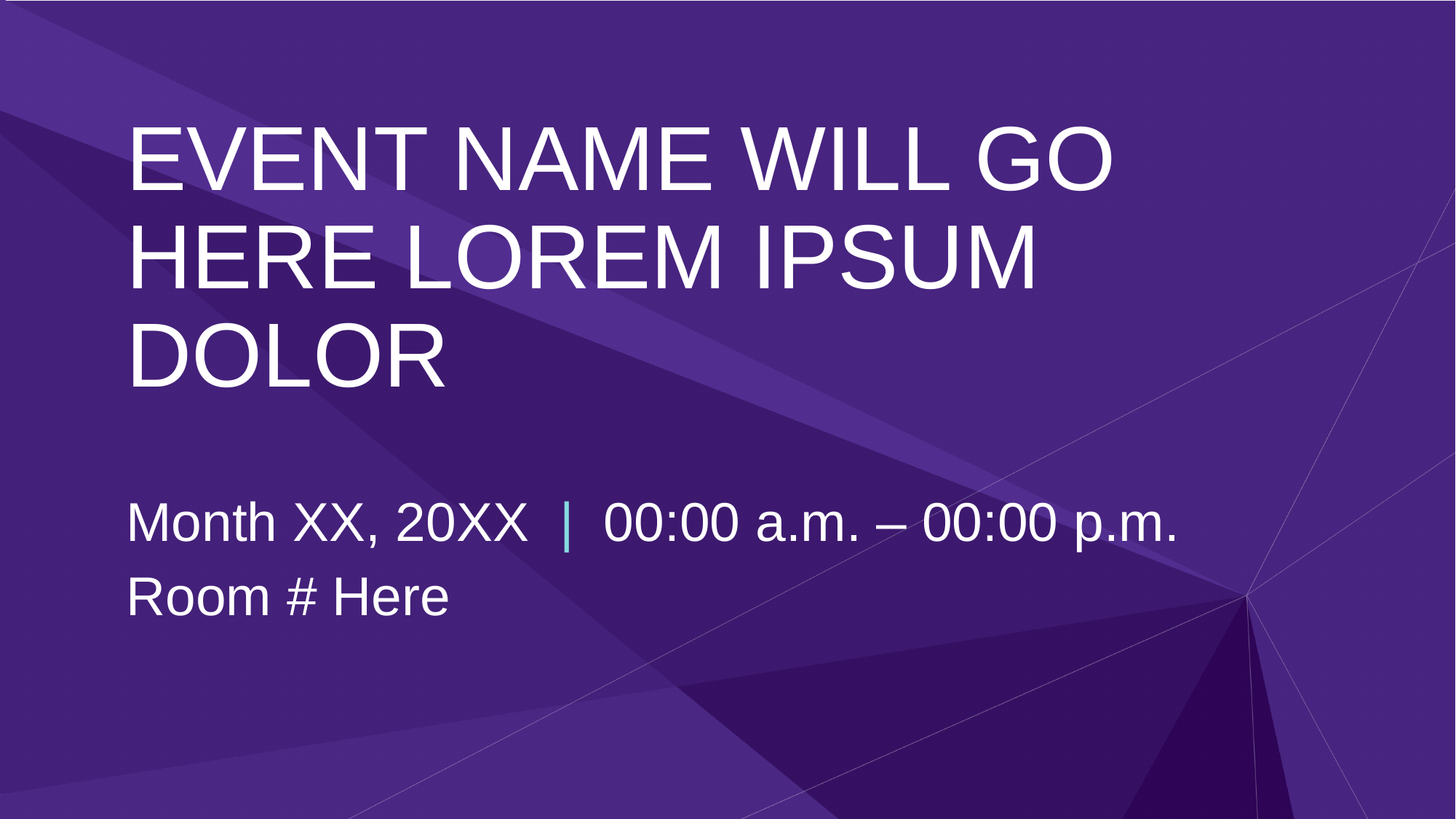

# EVENT NAME WILL GO HERE LOREM IPSUM DOLOR
Month XX, 20XX  |  00:00 a.m. – 00:00 p.m.
Room # Here